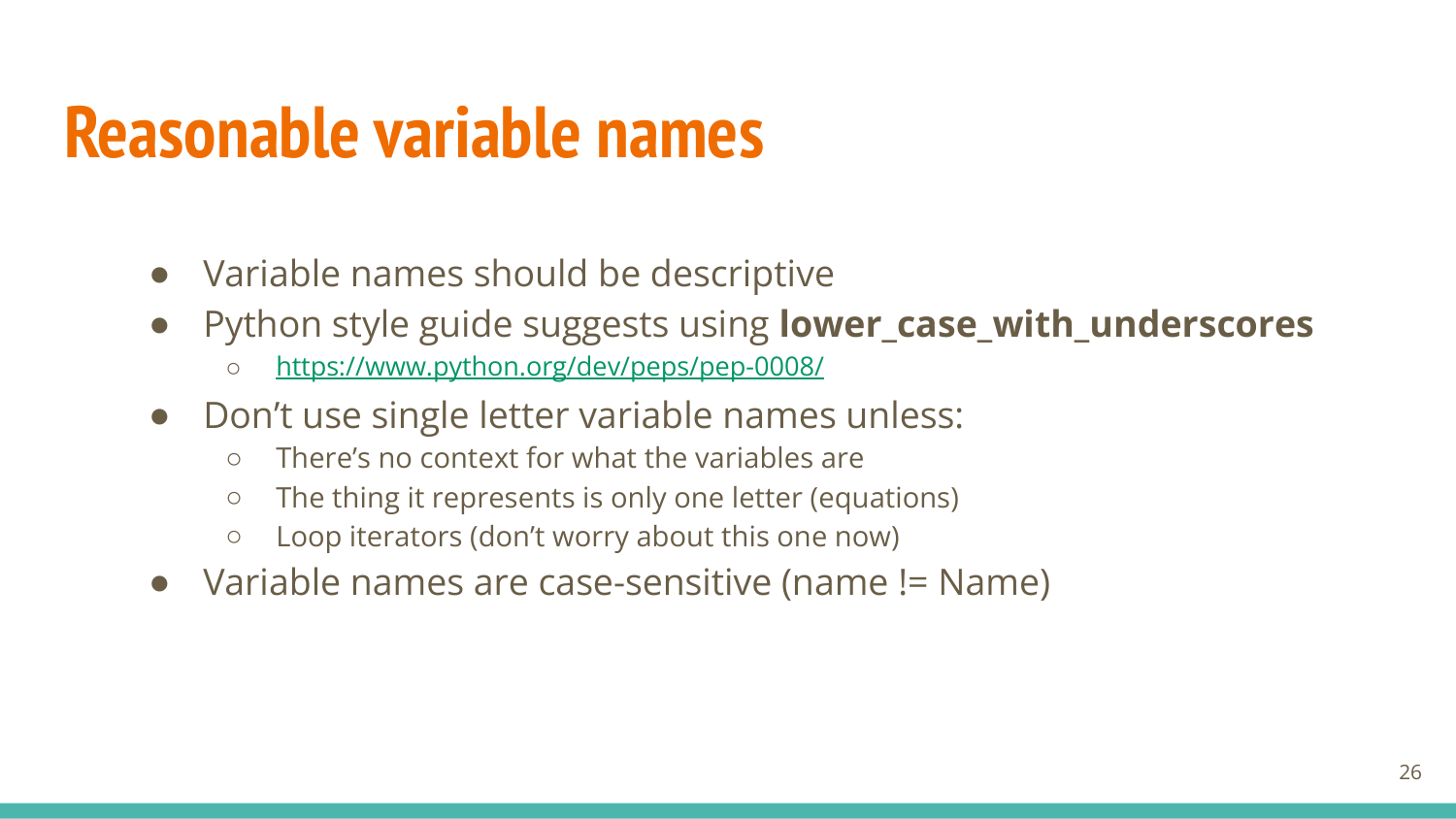

# Reasonable variable names
Variable names should be descriptive
Python style guide suggests using lower_case_with_underscores
https://www.python.org/dev/peps/pep-0008/
Don’t use single letter variable names unless:
There’s no context for what the variables are
The thing it represents is only one letter (equations)
Loop iterators (don’t worry about this one now)
Variable names are case-sensitive (name != Name)

26